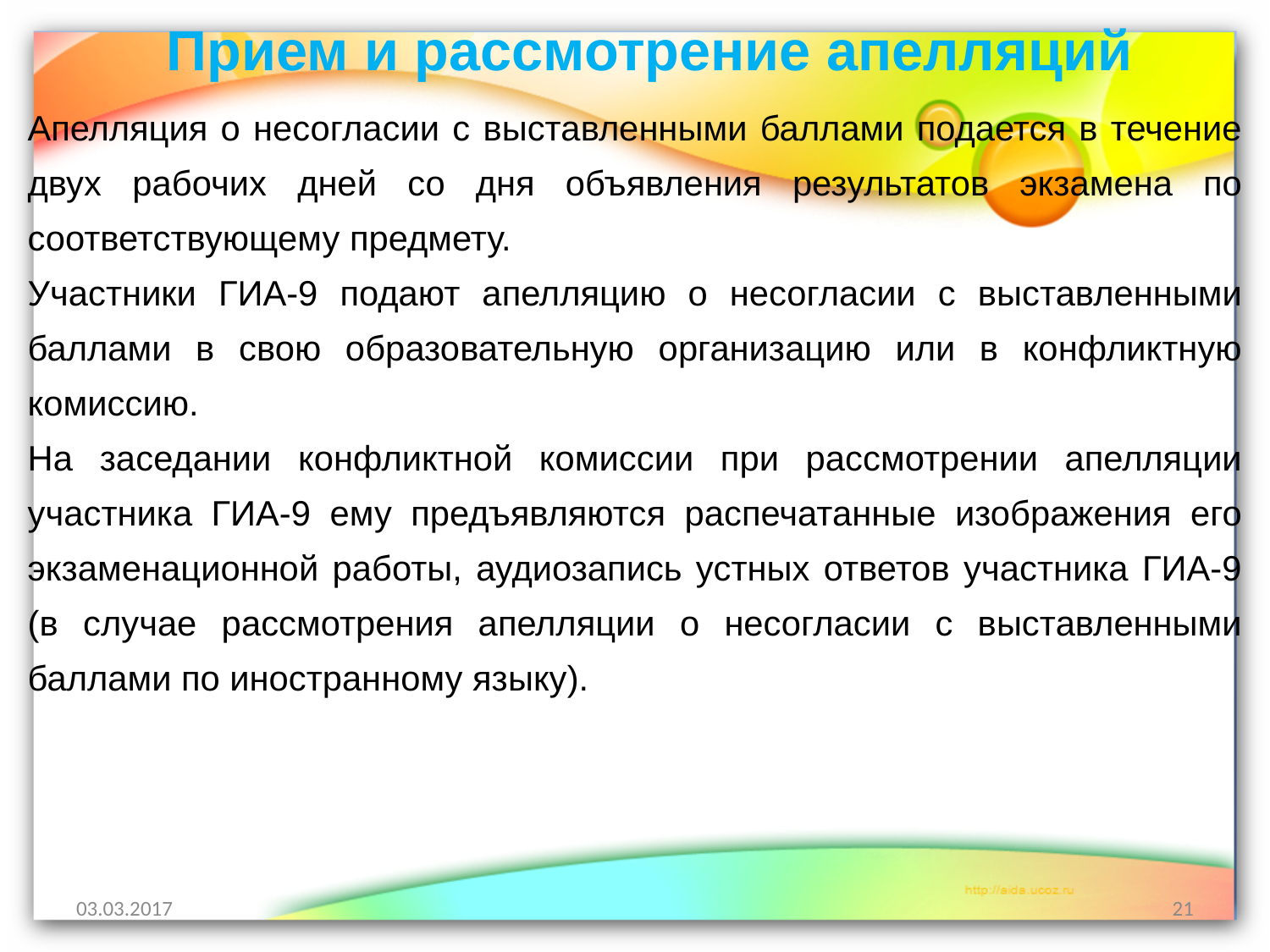

# Прием и рассмотрение апелляций
Апелляция о несогласии с выставленными баллами подается в течение двух рабочих дней со дня объявления результатов экзамена по соответствующему предмету.
Участники ГИА-9 подают апелляцию о несогласии с выставленными баллами в свою образовательную организацию или в конфликтную комиссию.
На заседании конфликтной комиссии при рассмотрении апелляции участника ГИА-9 ему предъявляются распечатанные изображения его экзаменационной работы, аудиозапись устных ответов участника ГИА-9 (в случае рассмотрения апелляции о несогласии с выставленными баллами по иностранному языку).

03.03.2017
21